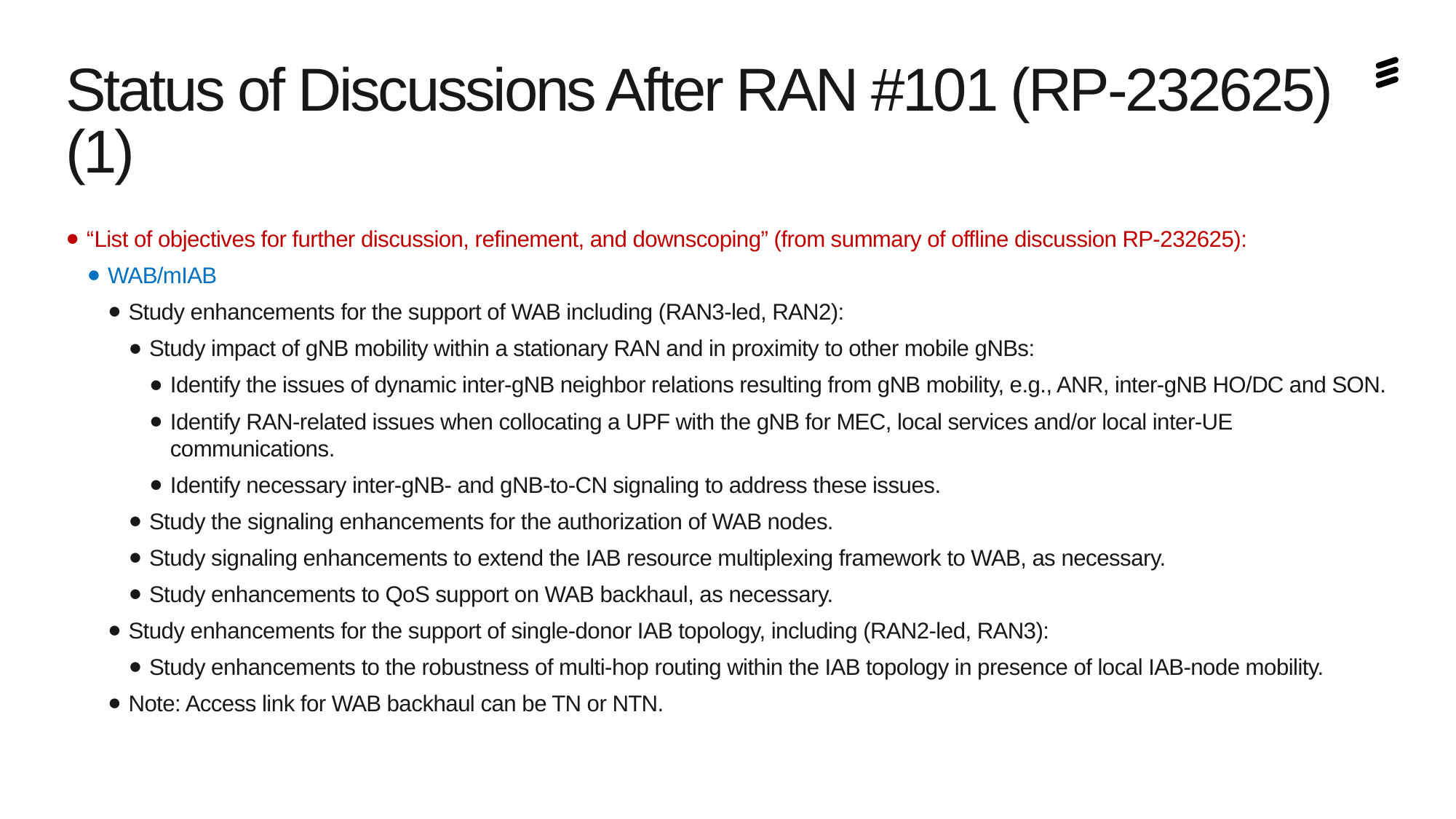

# Status of Discussions After RAN #101 (RP-232625) (1)
“List of objectives for further discussion, refinement, and downscoping” (from summary of offline discussion RP-232625):
WAB/mIAB
Study enhancements for the support of WAB including (RAN3-led, RAN2):
Study impact of gNB mobility within a stationary RAN and in proximity to other mobile gNBs:
Identify the issues of dynamic inter-gNB neighbor relations resulting from gNB mobility, e.g., ANR, inter-gNB HO/DC and SON.
Identify RAN-related issues when collocating a UPF with the gNB for MEC, local services and/or local inter-UE communications.
Identify necessary inter-gNB- and gNB-to-CN signaling to address these issues.
Study the signaling enhancements for the authorization of WAB nodes.
Study signaling enhancements to extend the IAB resource multiplexing framework to WAB, as necessary.
Study enhancements to QoS support on WAB backhaul, as necessary.
Study enhancements for the support of single-donor IAB topology, including (RAN2-led, RAN3):
Study enhancements to the robustness of multi-hop routing within the IAB topology in presence of local IAB-node mobility.
Note: Access link for WAB backhaul can be TN or NTN.